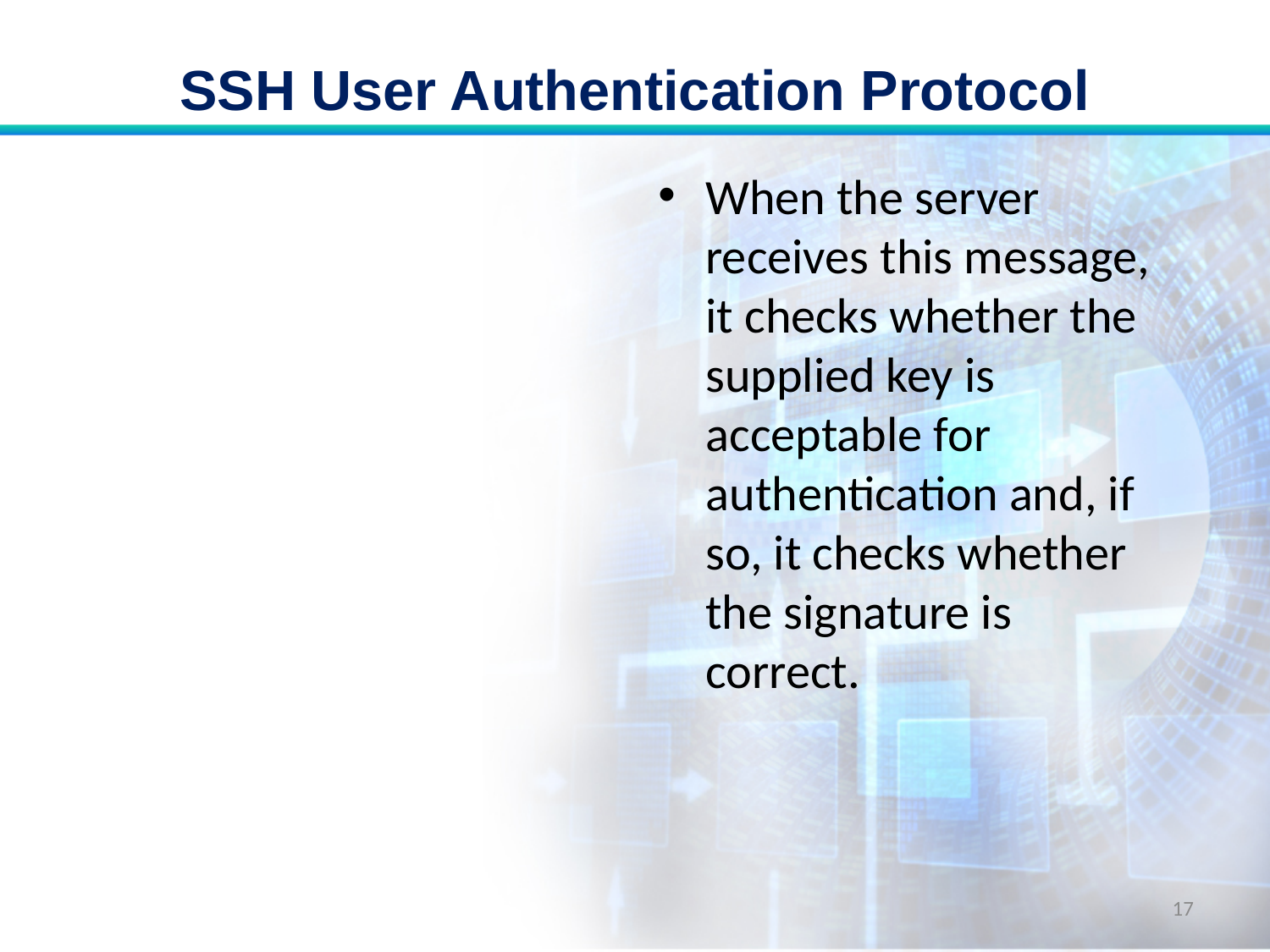

# SSH User Authentication Protocol
When the server receives this message, it checks whether the supplied key is acceptable for authentication and, if so, it checks whether the signature is correct.

17